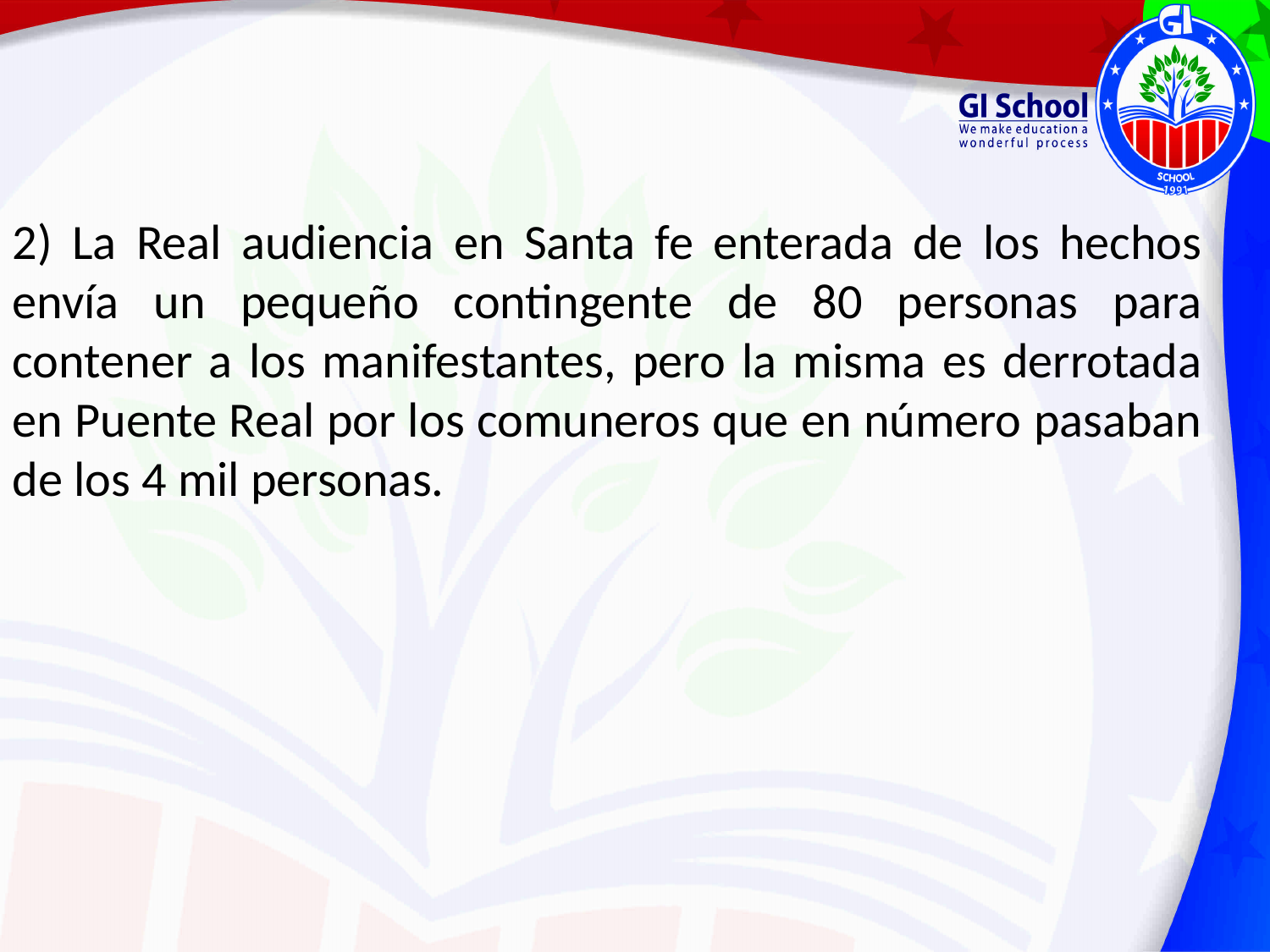

2) La Real audiencia en Santa fe enterada de los hechos envía un pequeño contingente de 80 personas para contener a los manifestantes, pero la misma es derrotada en Puente Real por los comuneros que en número pasaban de los 4 mil personas.